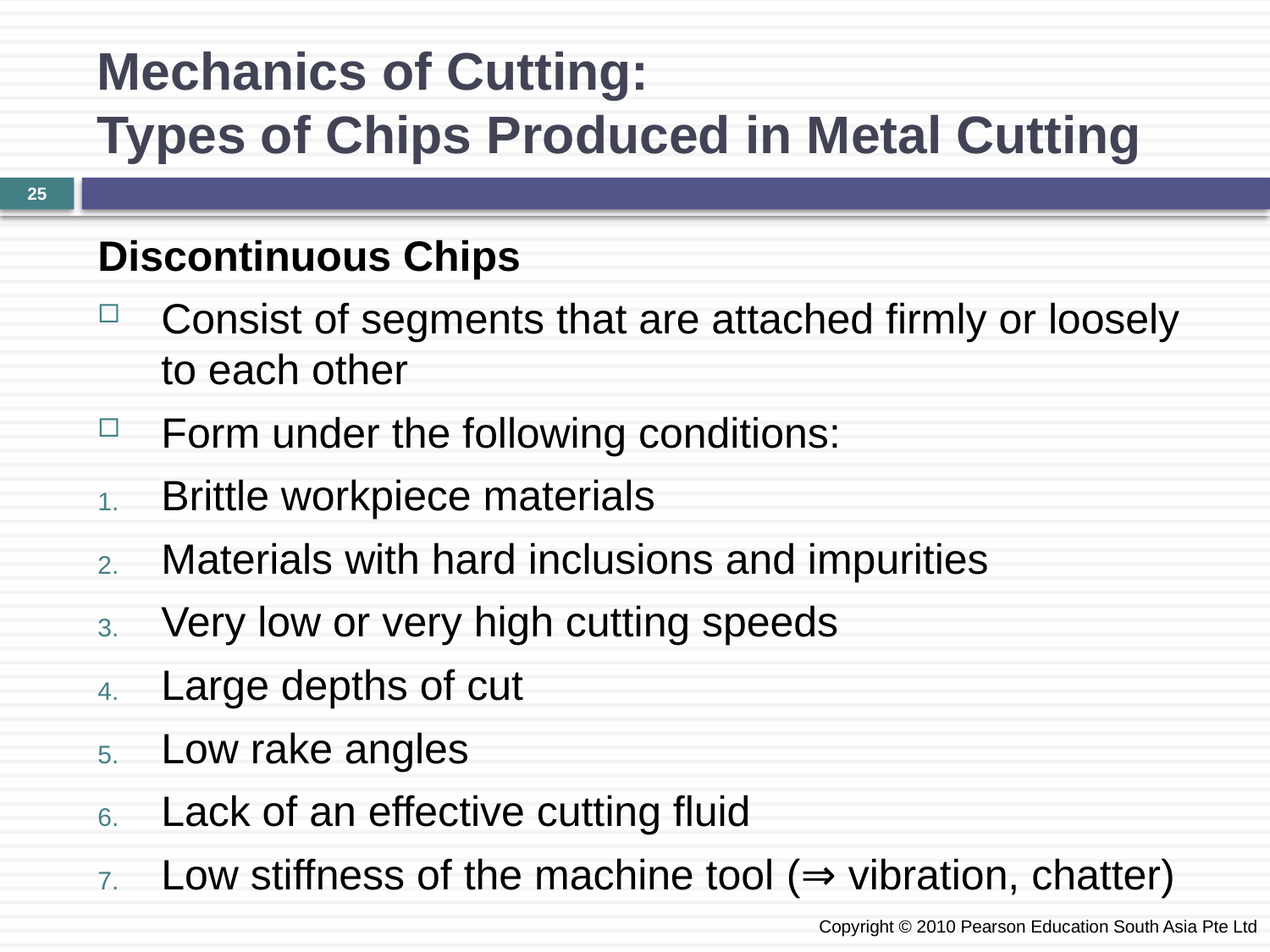

Mechanics of Cutting:
Types of Chips Produced in Metal Cutting
25
Discontinuous Chips
Consist of segments that are attached firmly or loosely to each other
Form under the following conditions:
Brittle workpiece materials
Materials with hard inclusions and impurities
Very low or very high cutting speeds
Large depths of cut
Low rake angles
Lack of an effective cutting fluid
Low stiffness of the machine tool (⇒ vibration, chatter)
   Copyright © 2010 Pearson Education South Asia Pte Ltd